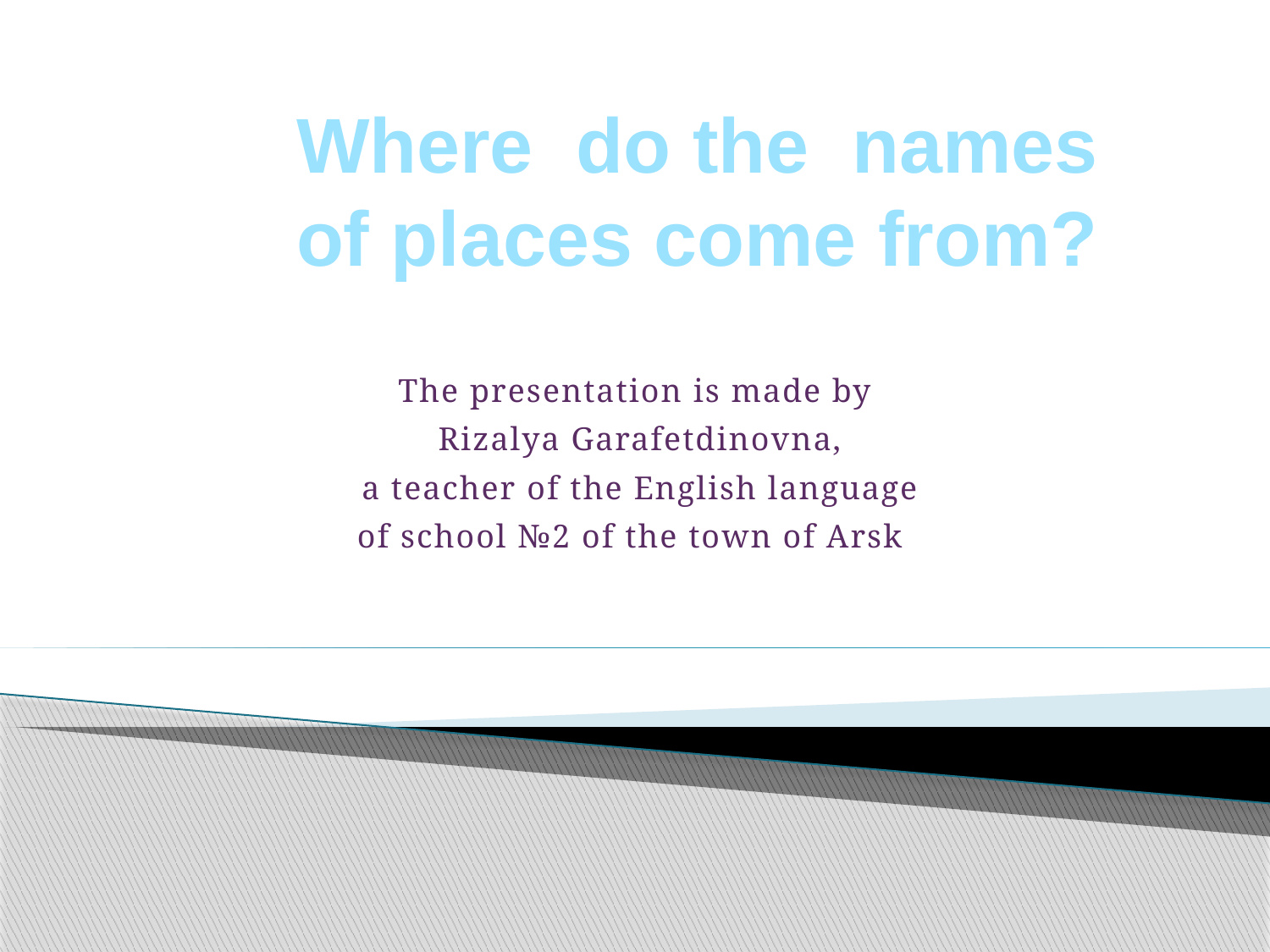

Where  do the  names of places come from?
The presentation is made by
 Rizalya Garafetdinovna,
  a teacher of the English language
of school №2 of the town of Arsk